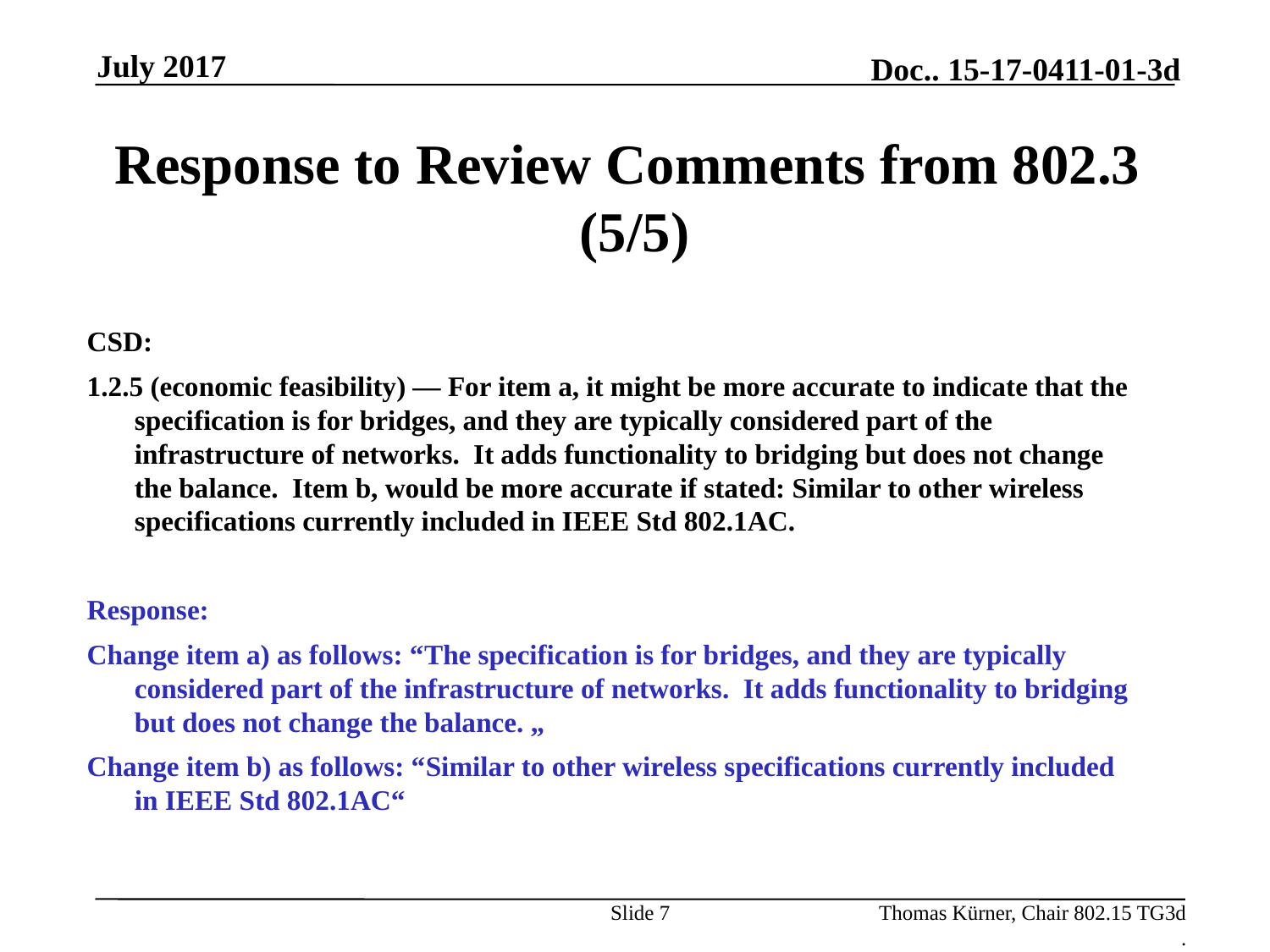

July 2017
# Response to Review Comments from 802.3 (5/5)
CSD:
1.2.5 (economic feasibility) — For item a, it might be more accurate to indicate that the specification is for bridges, and they are typically considered part of the infrastructure of networks.  It adds functionality to bridging but does not change the balance.  Item b, would be more accurate if stated: Similar to other wireless specifications currently included in IEEE Std 802.1AC.

Response:
Change item a) as follows: “The specification is for bridges, and they are typically considered part of the infrastructure of networks.  It adds functionality to bridging but does not change the balance. „
Change item b) as follows: “Similar to other wireless specifications currently included in IEEE Std 802.1AC“

Slide 7
Thomas Kürner, Chair 802.15 TG3d
.